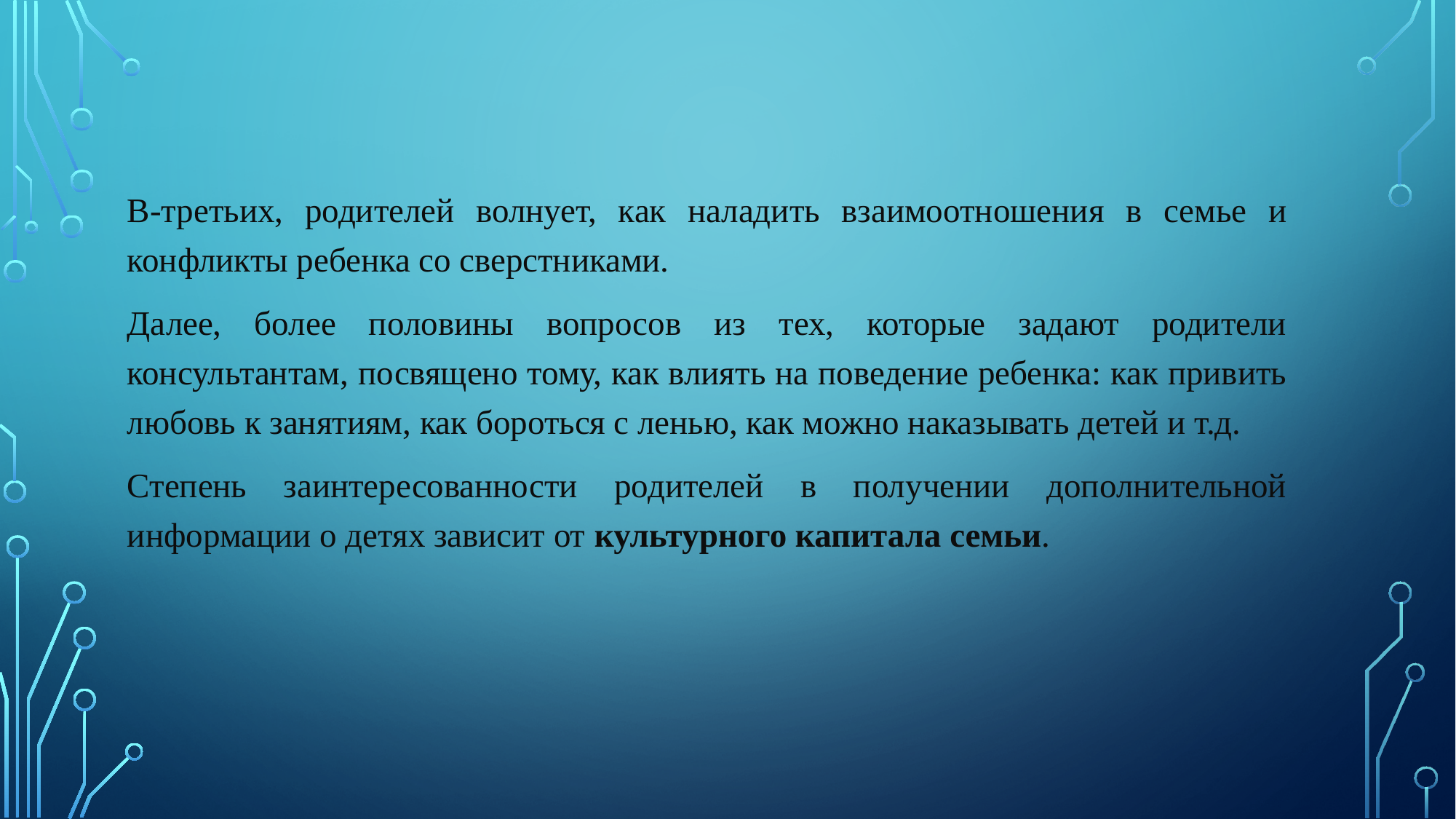

#
В-третьих, родителей волнует, как наладить взаимоотношения в семье и конфликты ребенка со сверстниками.
Далее, более половины вопросов из тех, которые задают родители консультантам, посвящено тому, как влиять на поведение ребенка: как привить любовь к занятиям, как бороться с ленью, как можно наказывать детей и т.д.
Степень заинтересованности родителей в получении дополнительной информации о детях зависит от культурного капитала семьи.